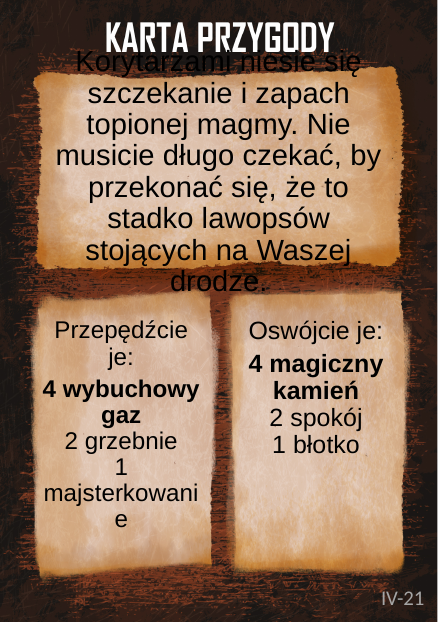

# Korytarzami niesie się szczekanie i zapach topionej magmy. Nie musicie długo czekać, by przekonać się, że to stadko lawopsów stojących na Waszej drodze.
Przepędźcie je:
4 wybuchowy gaz
2 grzebnie
1 majsterkowanie
Oswójcie je:
4 magiczny kamień
2 spokój
1 błotko
IV-21